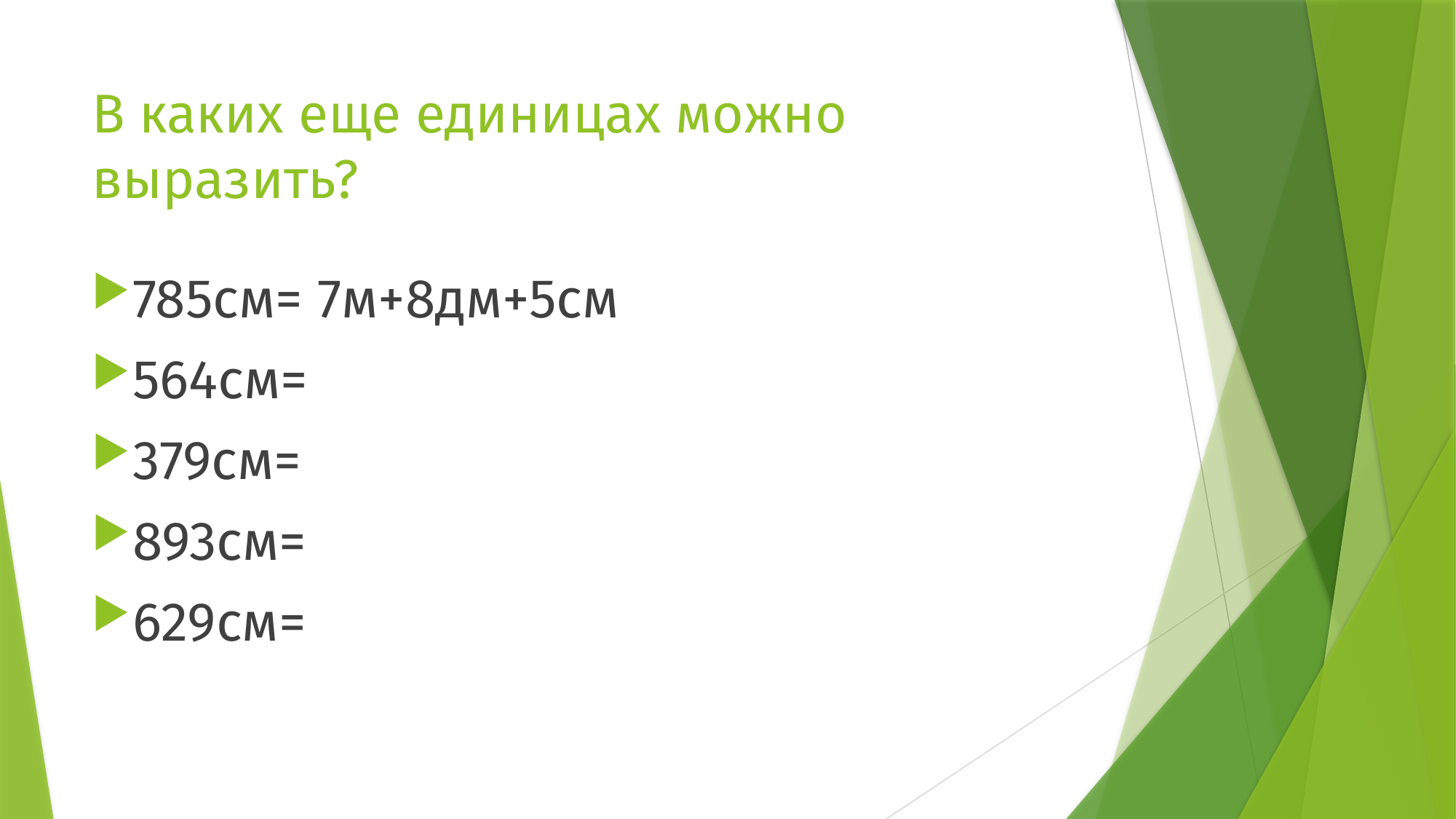

# В каких еще единицах можно выразить?
785см= 7м+8дм+5см
564см=
379см=
893см=
629см=